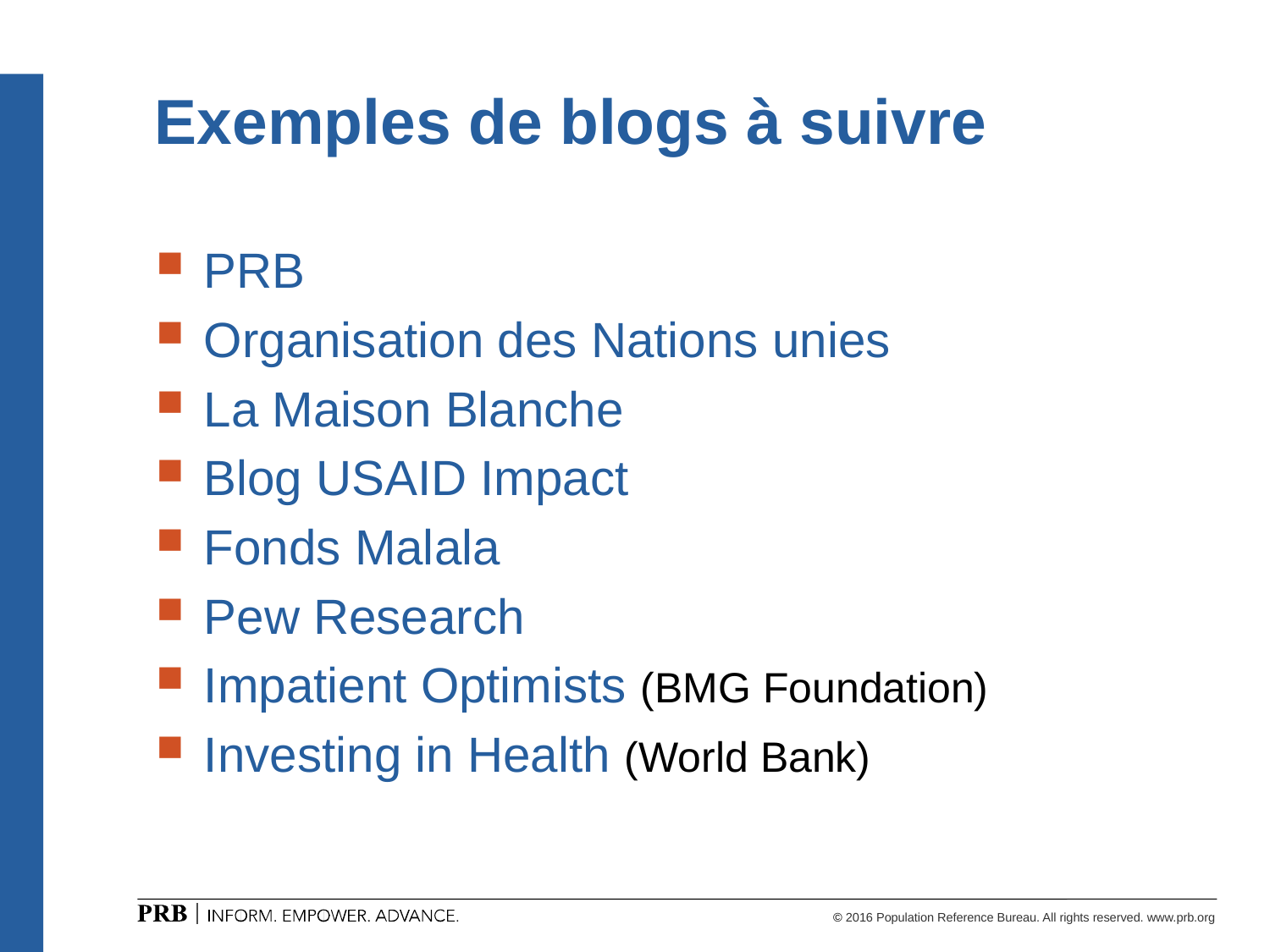

# Exemples de blogs à suivre
PRB
Organisation des Nations unies
La Maison Blanche
Blog USAID Impact
Fonds Malala
Pew Research
Impatient Optimists (BMG Foundation)
Investing in Health (World Bank)